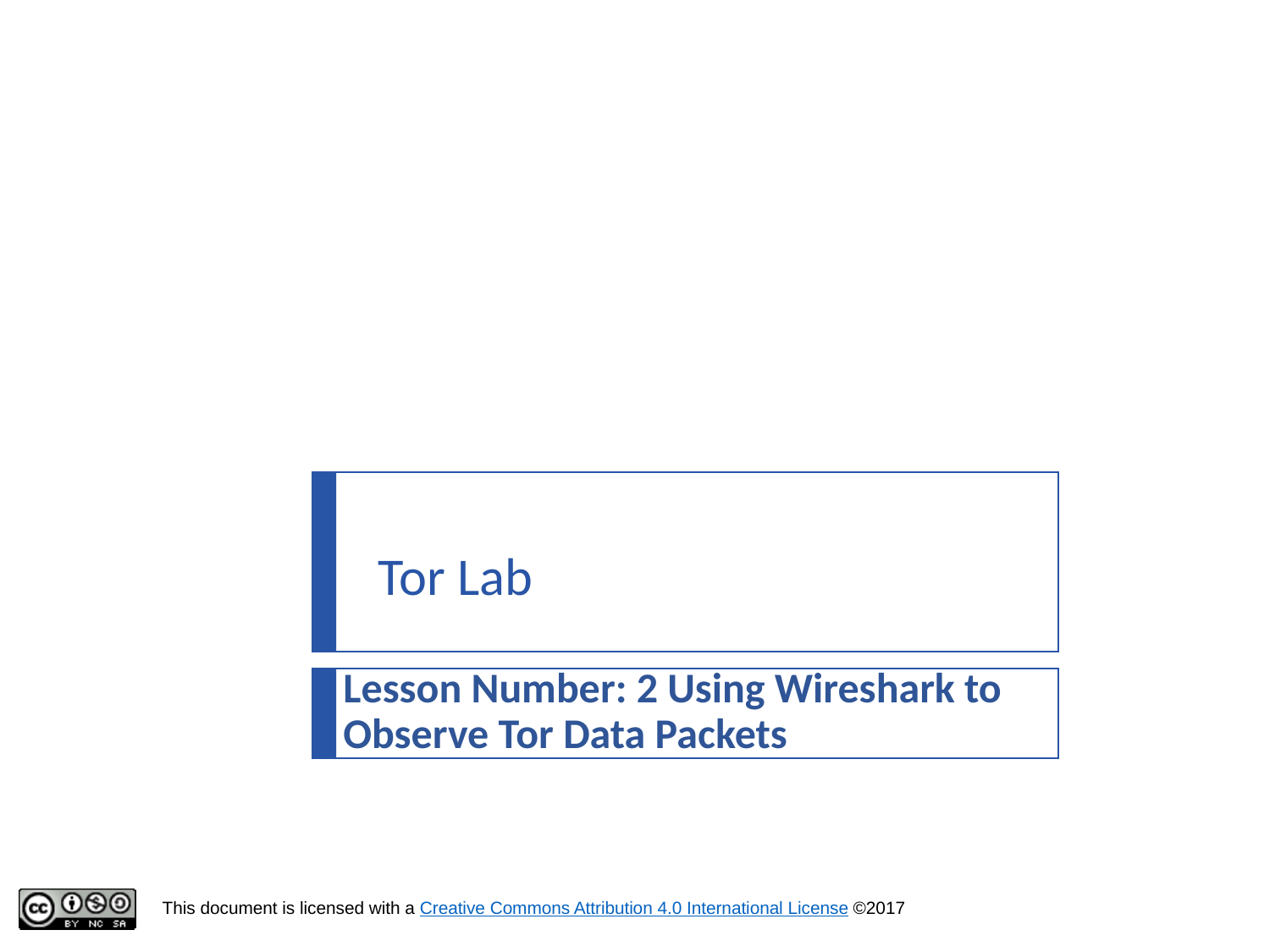

# Tor Lab
Lesson Number: 2 Using Wireshark to Observe Tor Data Packets